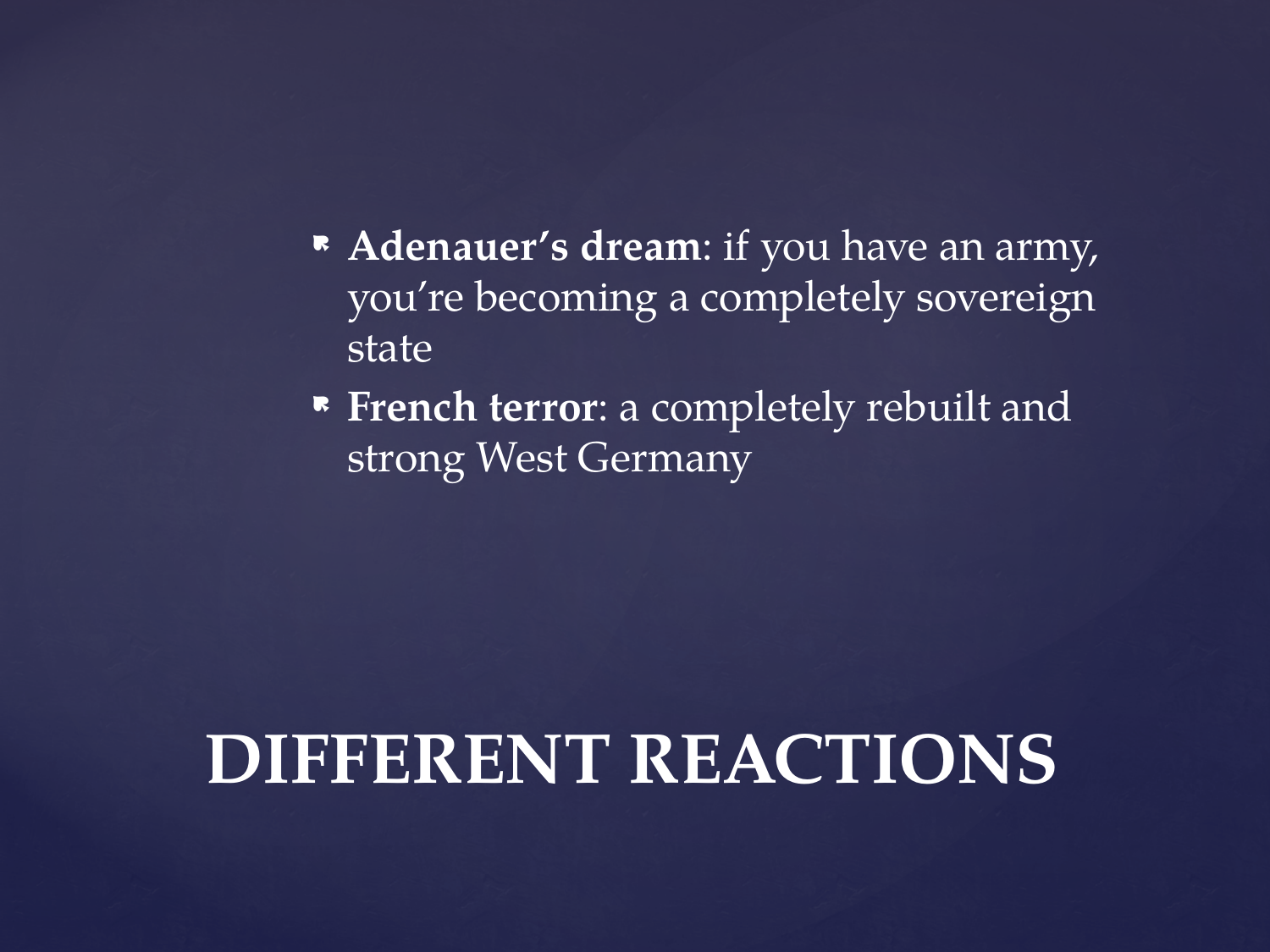

Adenauer’s dream: if you have an army, you’re becoming a completely sovereign state
French terror: a completely rebuilt and strong West Germany
# DIFFERENT REACTIONS